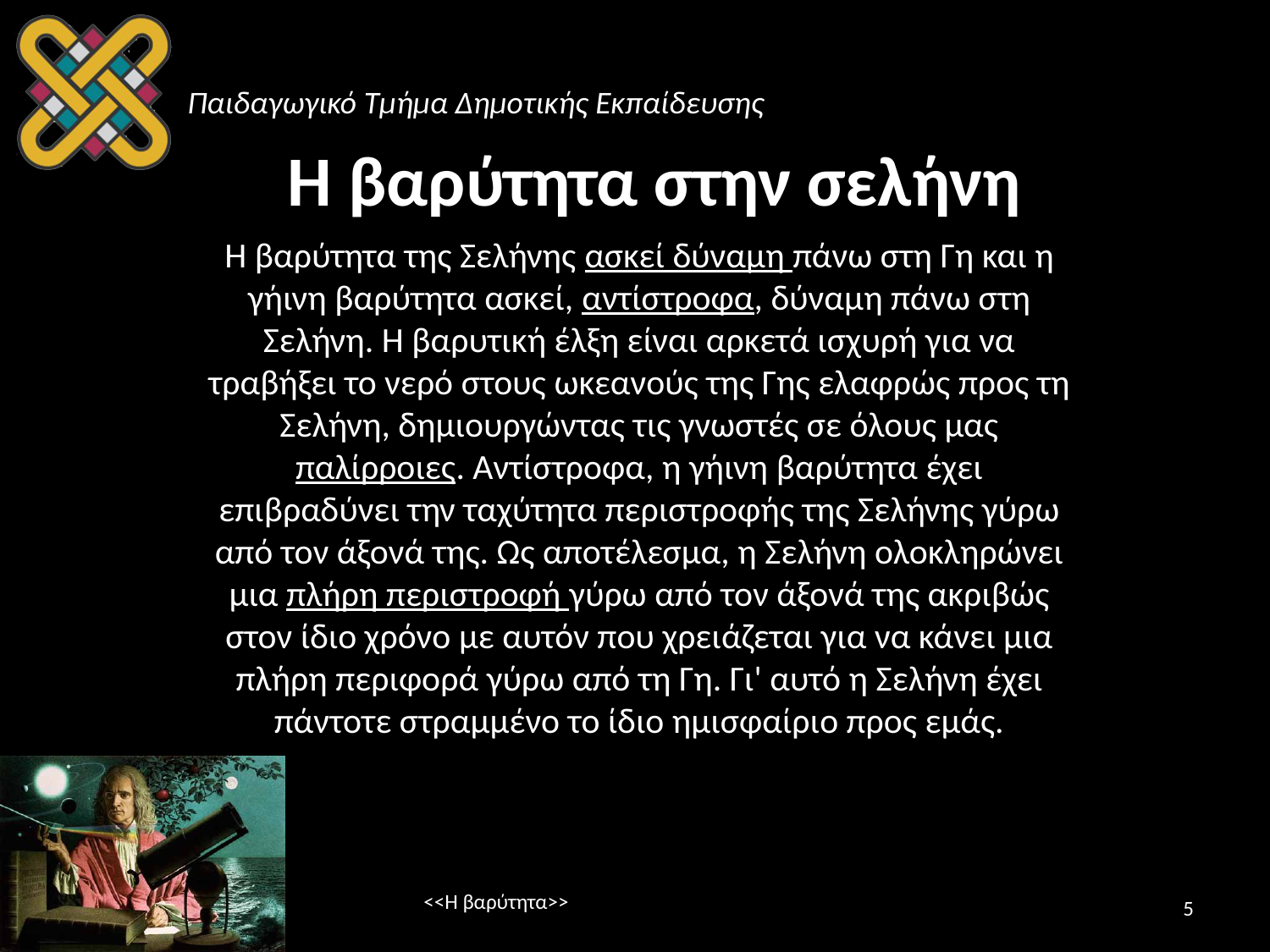

# Η βαρύτητα στην σελήνη
Η βαρύτητα της Σελήνης ασκεί δύναμη πάνω στη Γη και η γήινη βαρύτητα ασκεί, αντίστροφα, δύναμη πάνω στη Σελήνη. Η βαρυτική έλξη είναι αρκετά ισχυρή για να τραβήξει το νερό στους ωκεανούς της Γης ελαφρώς προς τη Σελήνη, δημιουργώντας τις γνωστές σε όλους μας παλίρροιες. Αντίστροφα, η γήινη βαρύτητα έχει επιβραδύνει την ταχύτητα περιστροφής της Σελήνης γύρω από τον άξονά της. Ως αποτέλεσμα, η Σελήνη ολοκληρώνει μια πλήρη περιστροφή γύρω από τον άξονά της ακριβώς στον ίδιο χρόνο με αυτόν που χρειάζεται για να κάνει μια πλήρη περιφορά γύρω από τη Γη. Γι' αυτό η Σελήνη έχει πάντοτε στραμμένο το ίδιο ημισφαίριο προς εμάς.
<<Η βαρύτητα>>
5